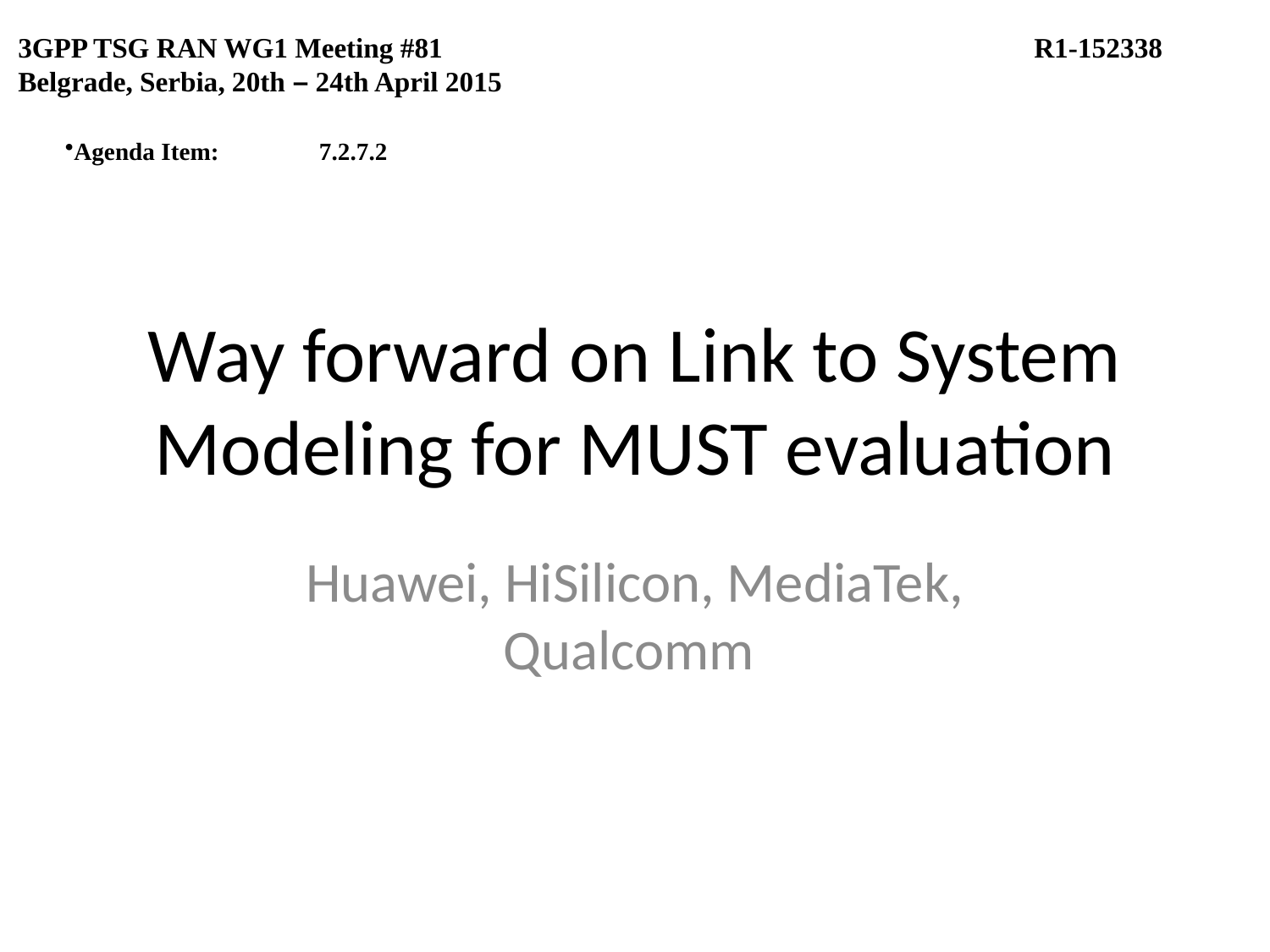

3GPP TSG RAN WG1 Meeting #81					R1-152338
Belgrade, Serbia, 20th – 24th April 2015

Agenda Item:	7.2.7.2

# Way forward on Link to System Modeling for MUST evaluation
Huawei, HiSilicon, MediaTek, Qualcomm